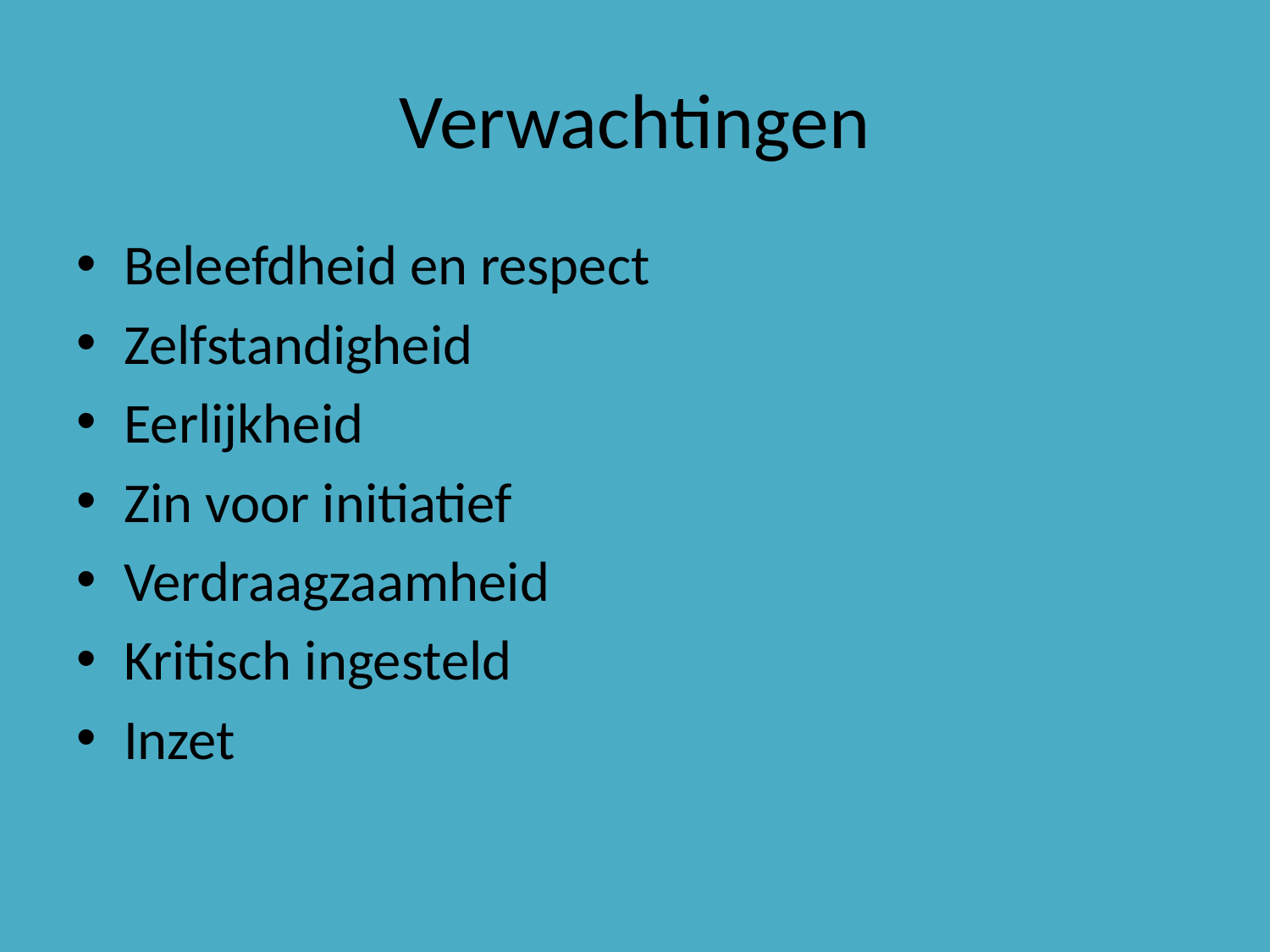

# Verwachtingen
Beleefdheid en respect
Zelfstandigheid
Eerlijkheid
Zin voor initiatief
Verdraagzaamheid
Kritisch ingesteld
Inzet